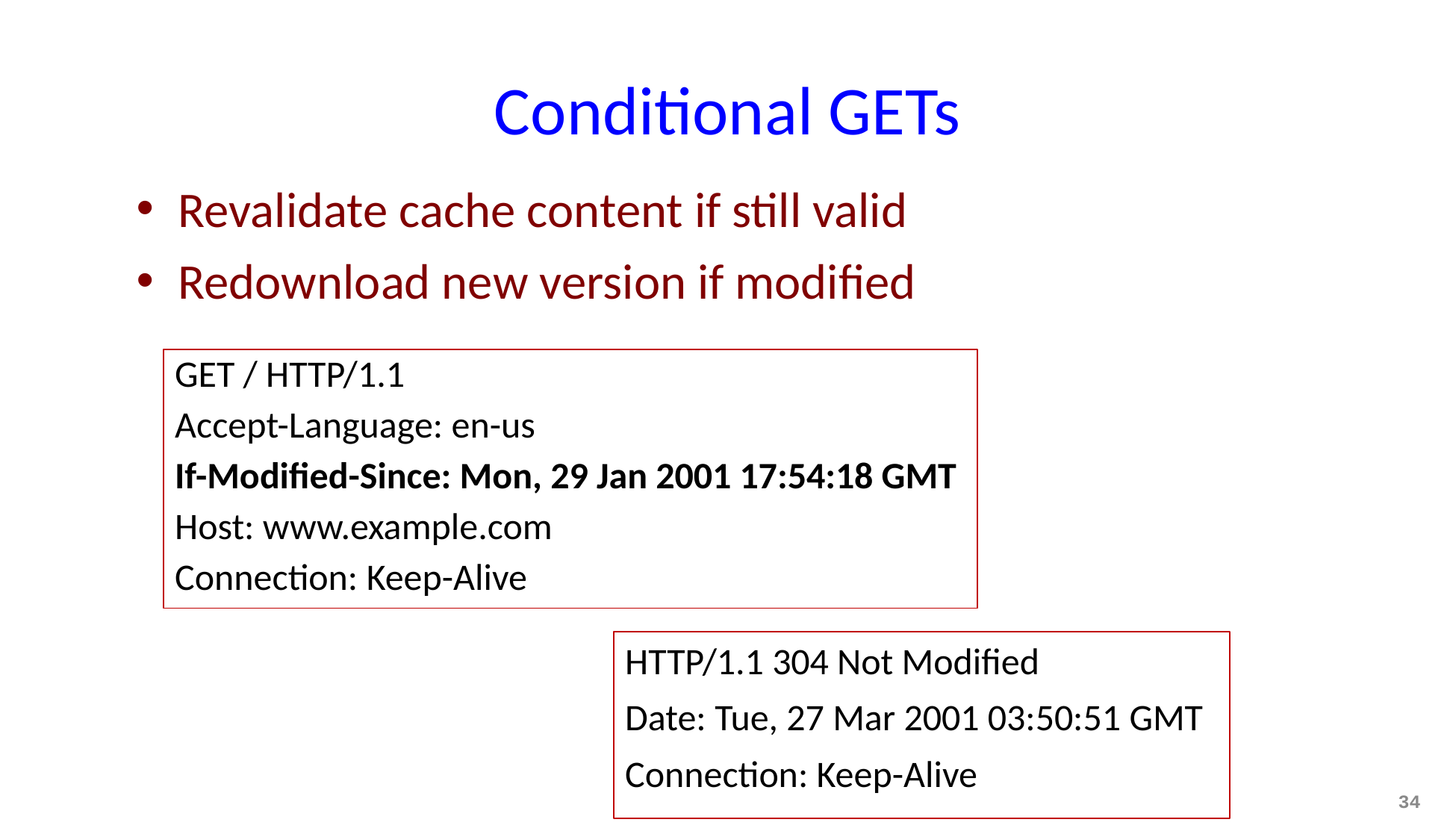

Conditional GETs
Revalidate cache content if still valid
Redownload new version if modified

GET / HTTP/1.1
Accept-Language: en-us
If-Modified-Since: Mon, 29 Jan 2001 17:54:18 GMT
Host: www.example.com
Connection: Keep-Alive

HTTP/1.1 304 Not Modified
Date: Tue, 27 Mar 2001 03:50:51 GMT
Connection: Keep-Alive
34